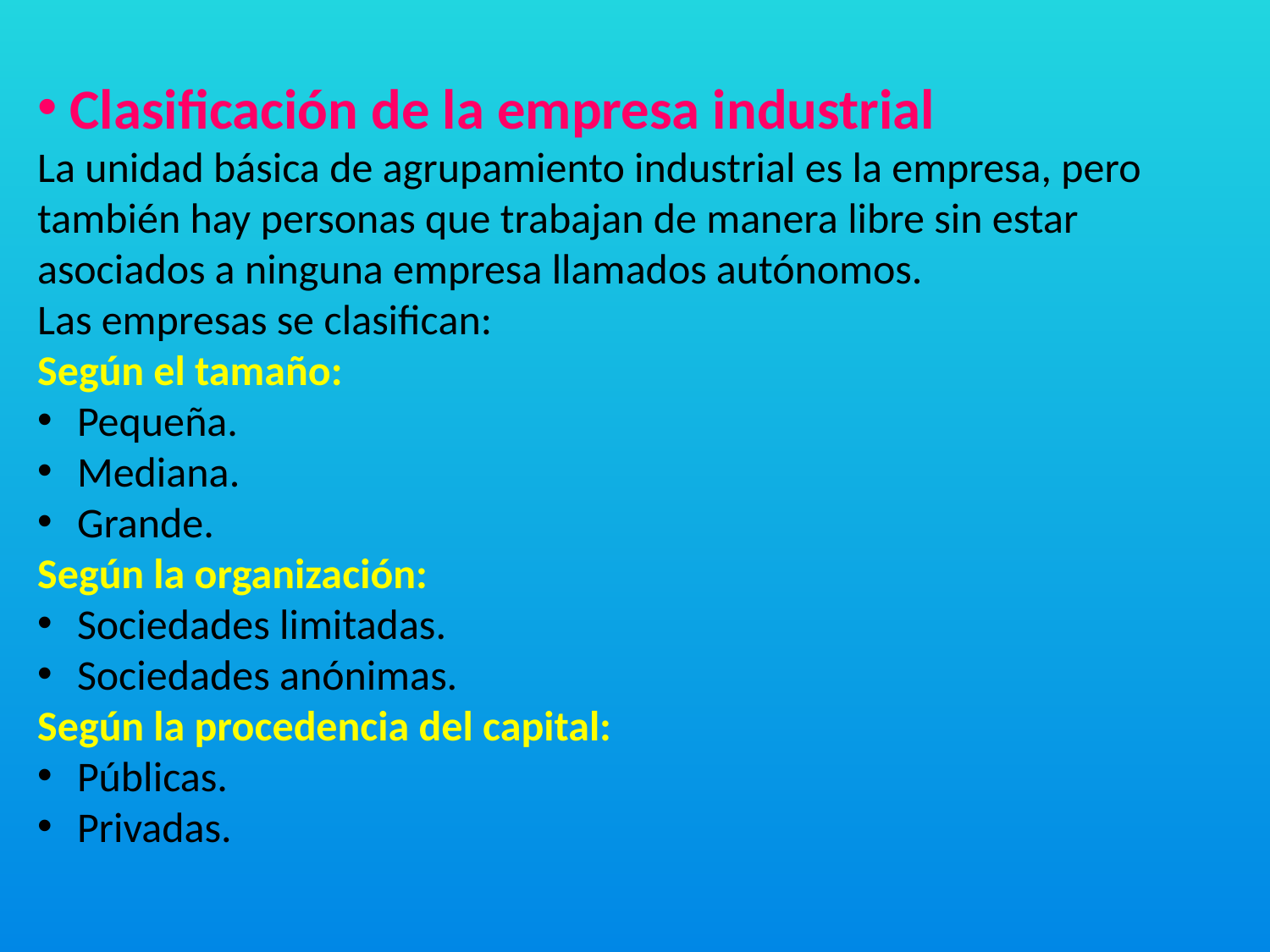

Clasificación de la empresa industrial
La unidad básica de agrupamiento industrial es la empresa, pero también hay personas que trabajan de manera libre sin estar asociados a ninguna empresa llamados autónomos.
Las empresas se clasifican:
Según el tamaño:
Pequeña.
Mediana.
Grande.
Según la organización:
Sociedades limitadas.
Sociedades anónimas.
Según la procedencia del capital:
Públicas.
Privadas.